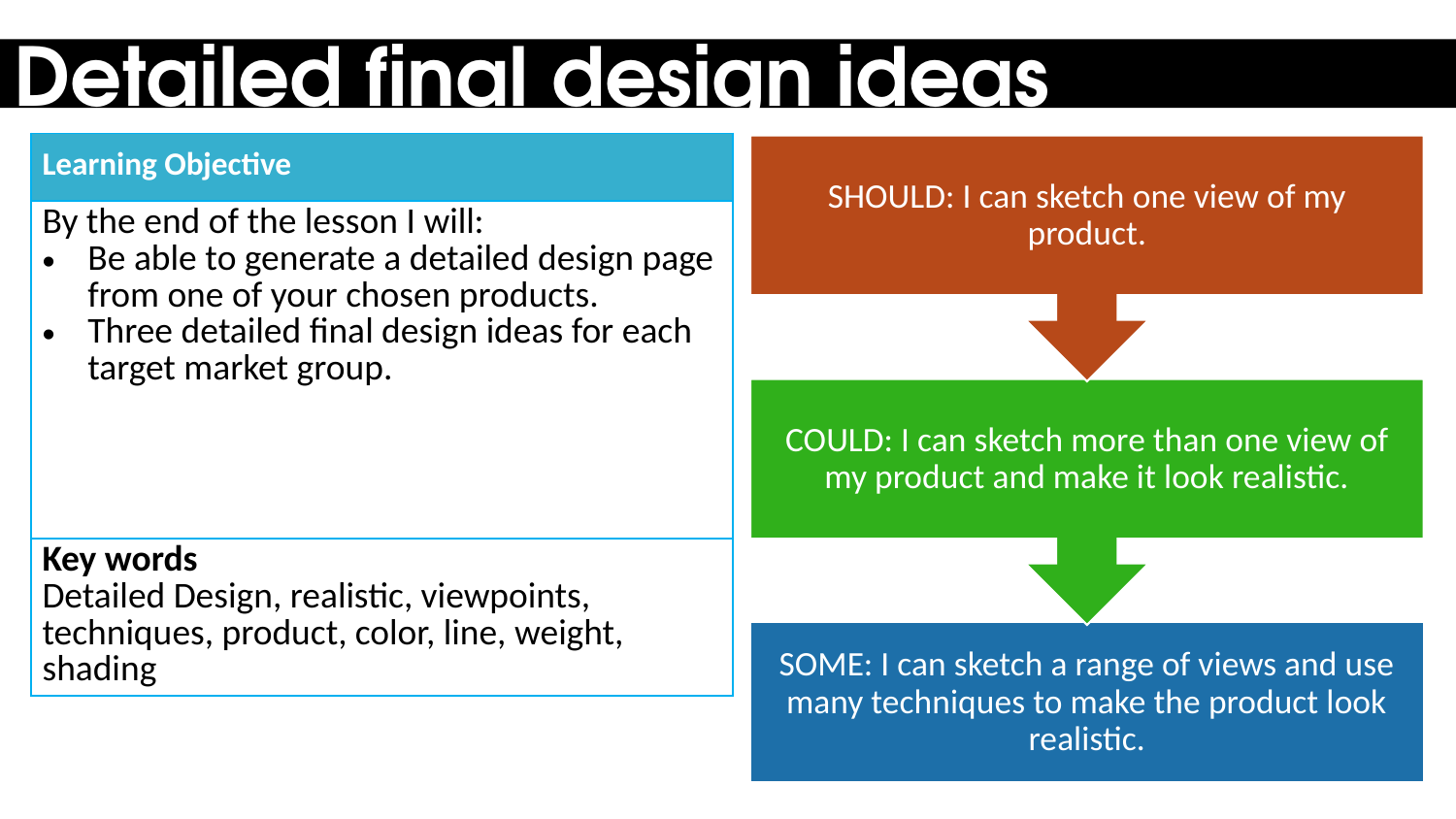

Detailed final design ideas
| Learning Objective |
| --- |
| By the end of the lesson I will: Be able to generate a detailed design page from one of your chosen products. Three detailed final design ideas for each target market group. |
| Key words Detailed Design, realistic, viewpoints, techniques, product, color, line, weight, shading |
SOME: I can sketch a range of views and use many techniques to make the product look realistic.
COULD: I can sketch more than one view of my product and make it look realistic.
SHOULD: I can sketch one view of my product.